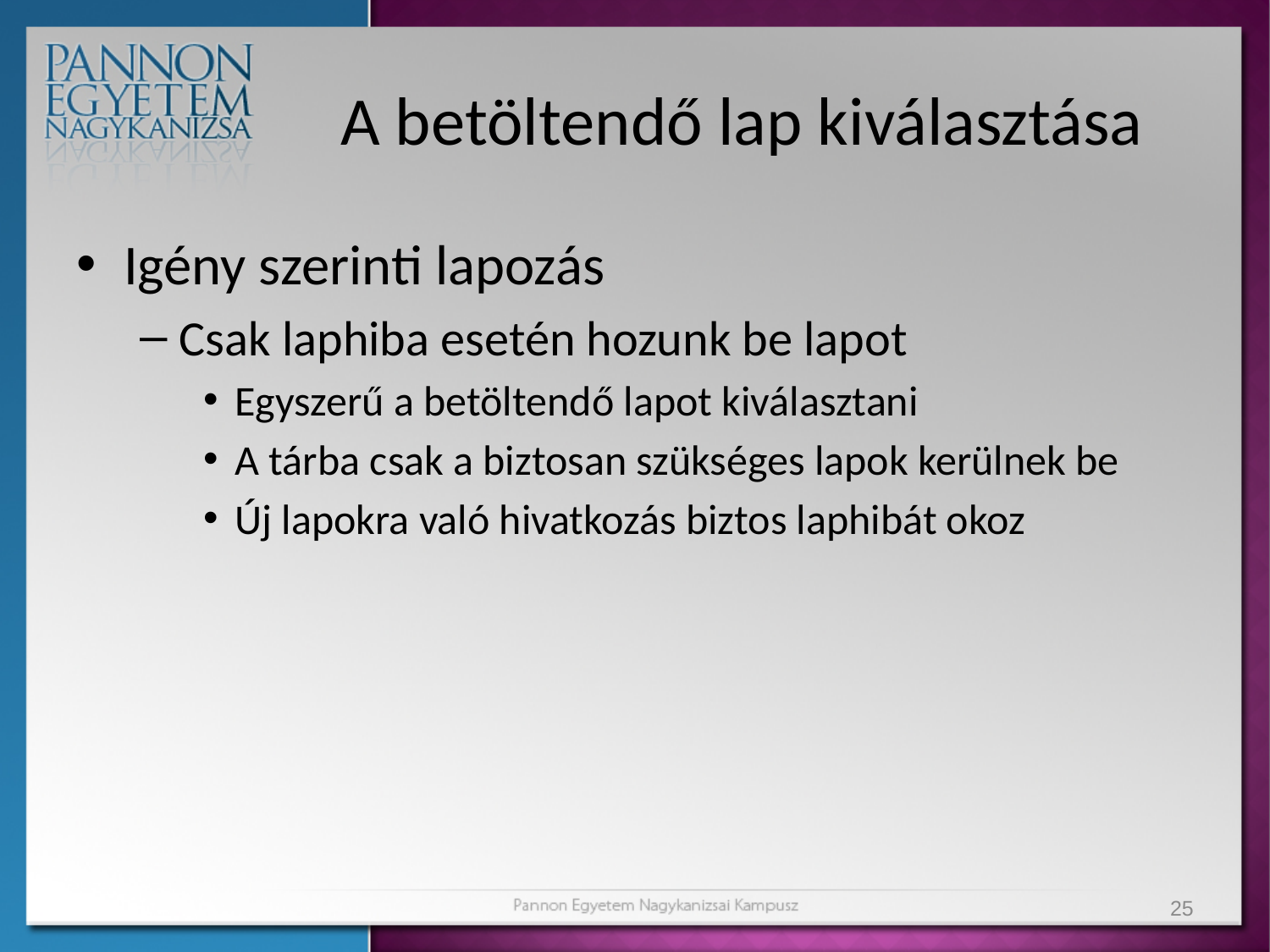

# A betöltendő lap kiválasztása
Igény szerinti lapozás
Csak laphiba esetén hozunk be lapot
Egyszerű a betöltendő lapot kiválasztani
A tárba csak a biztosan szükséges lapok kerülnek be
Új lapokra való hivatkozás biztos laphibát okoz
25